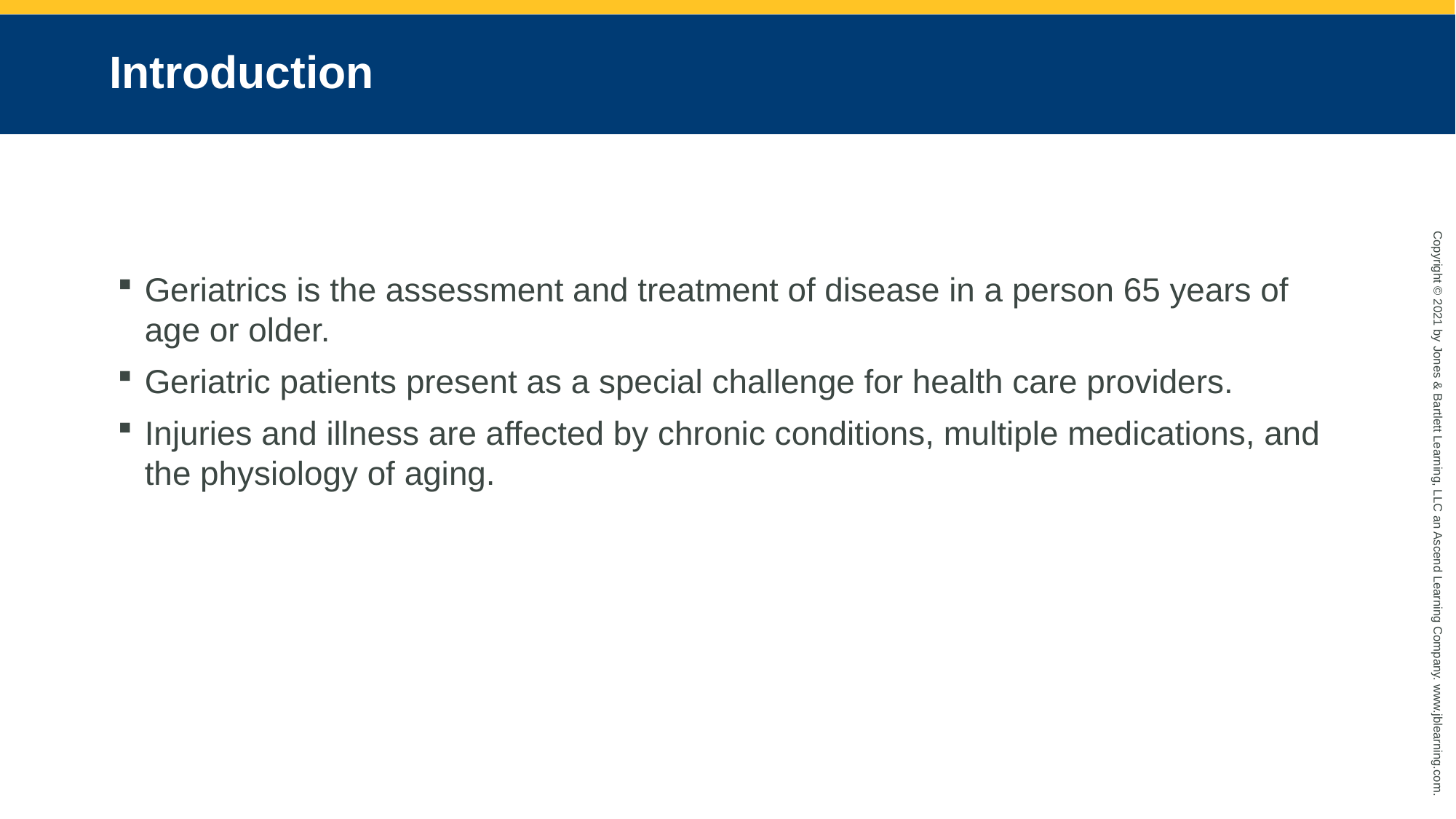

# Introduction
Geriatrics is the assessment and treatment of disease in a person 65 years of age or older.
Geriatric patients present as a special challenge for health care providers.
Injuries and illness are affected by chronic conditions, multiple medications, and the physiology of aging.